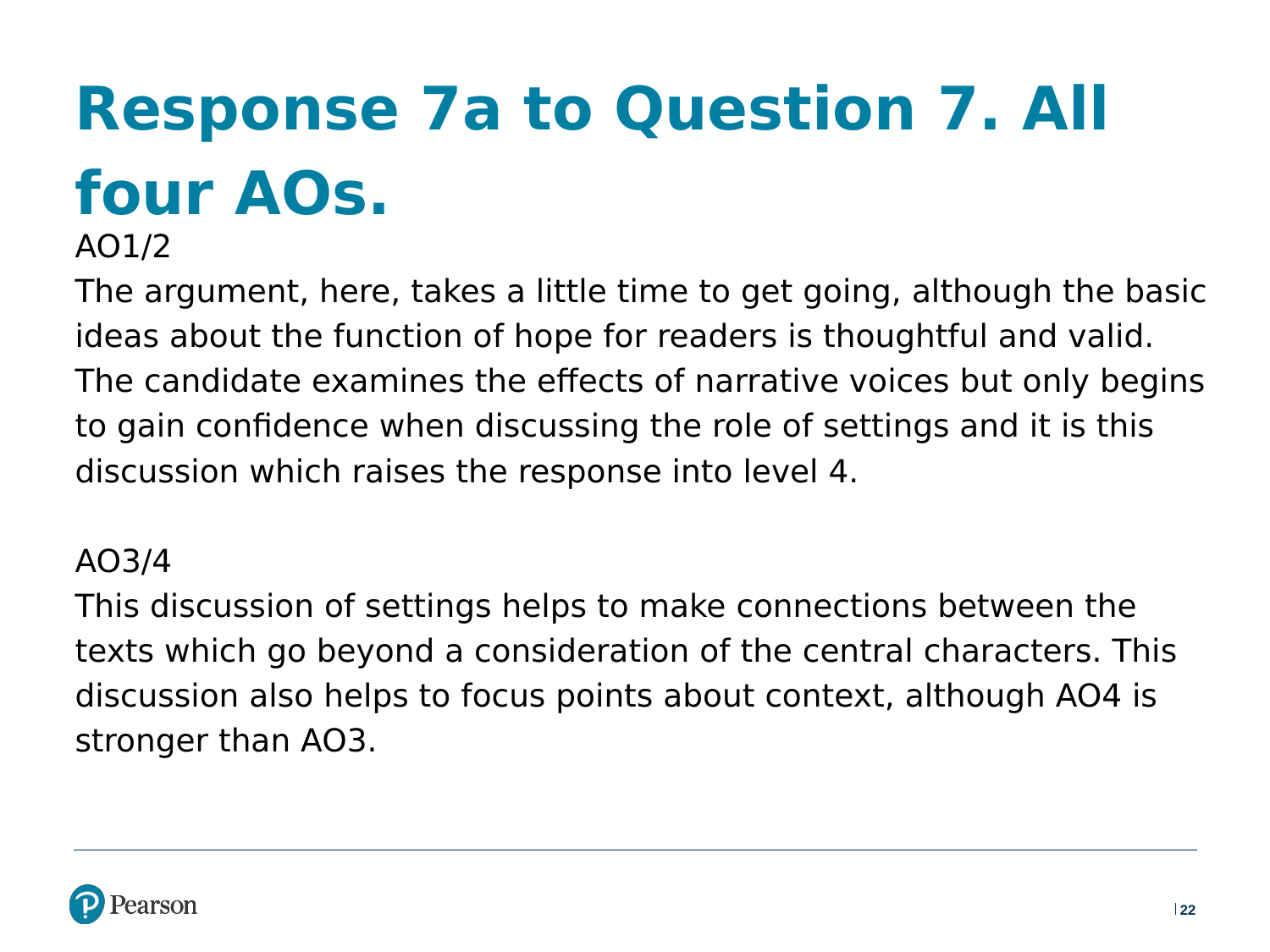

# Response 7a to Question 7. All four AOs.
AO1/2
The argument, here, takes a little time to get going, although the basic ideas about the function of hope for readers is thoughtful and valid. The candidate examines the effects of narrative voices but only begins to gain confidence when discussing the role of settings and it is this discussion which raises the response into level 4.

AO3/4
This discussion of settings helps to make connections between the texts which go beyond a consideration of the central characters. This discussion also helps to focus points about context, although AO4 is stronger than AO3.

22